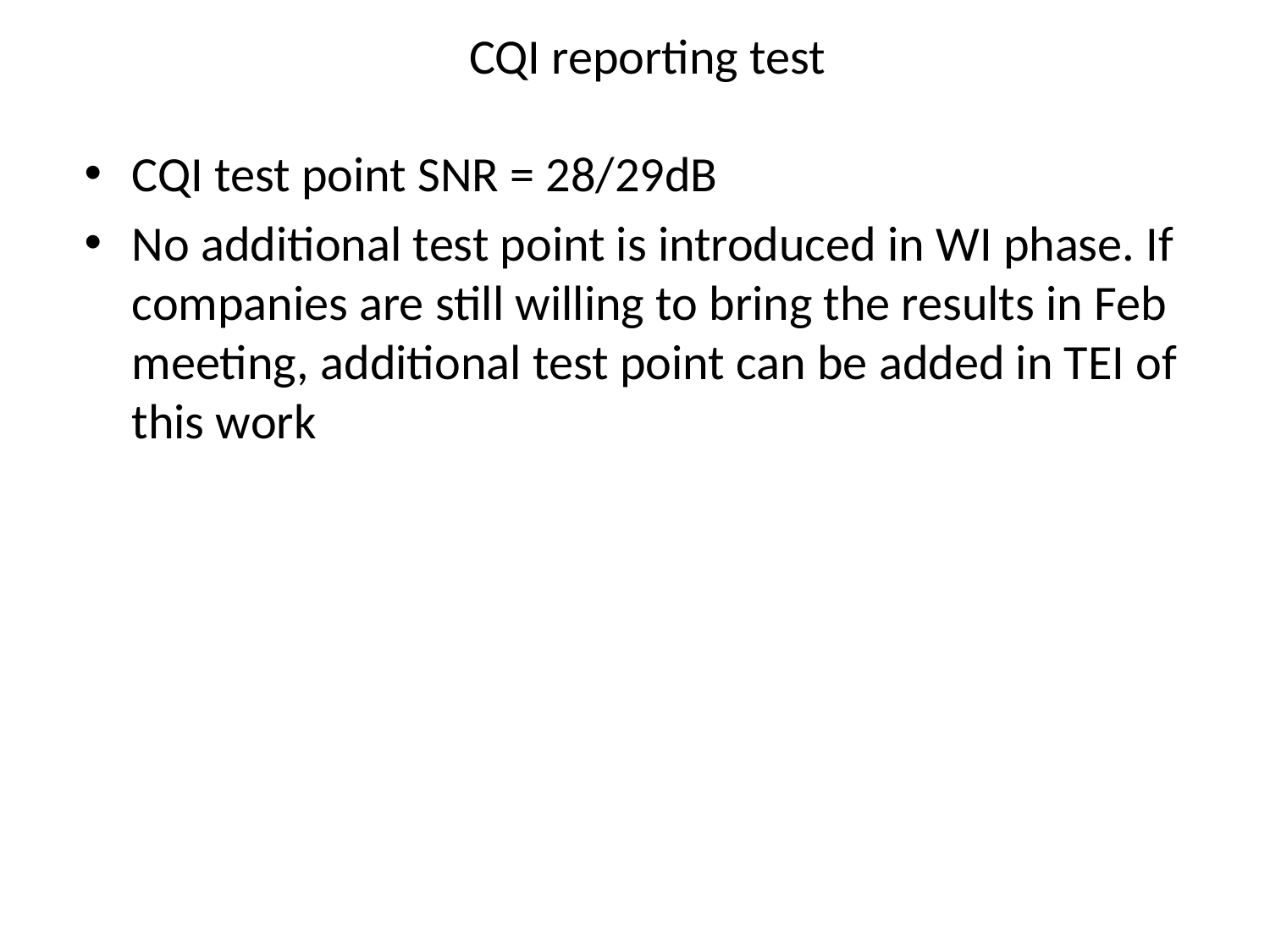

# CQI reporting test
CQI test point SNR = 28/29dB
No additional test point is introduced in WI phase. If companies are still willing to bring the results in Feb meeting, additional test point can be added in TEI of this work